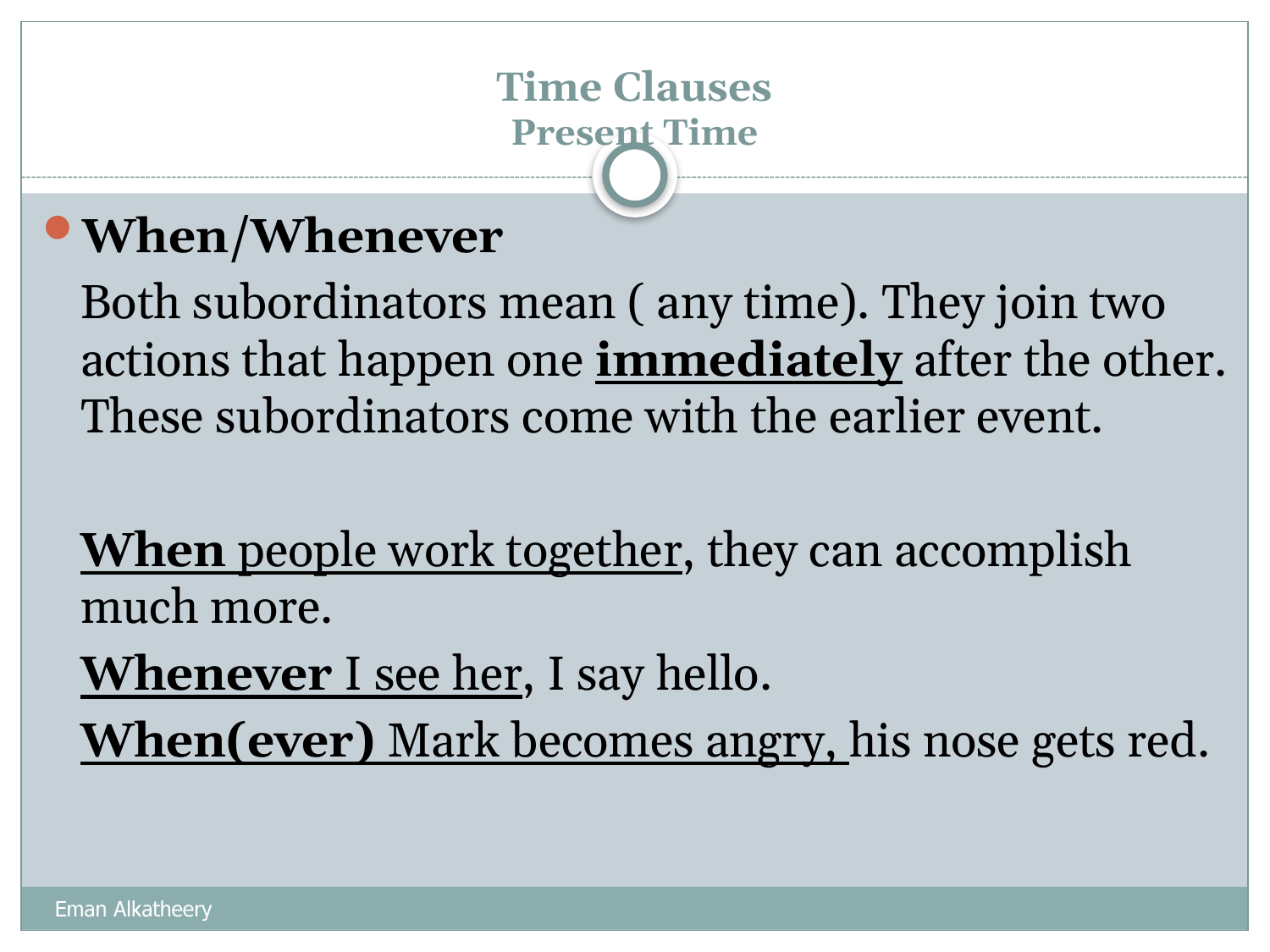

# Time Clauses Present Time
When/Whenever
 	Both subordinators mean ( any time). They join two actions that happen one immediately after the other. These subordinators come with the earlier event.

	When people work together, they can accomplish much more.
	Whenever I see her, I say hello.
	When(ever) Mark becomes angry, his nose gets red.
Eman Alkatheery